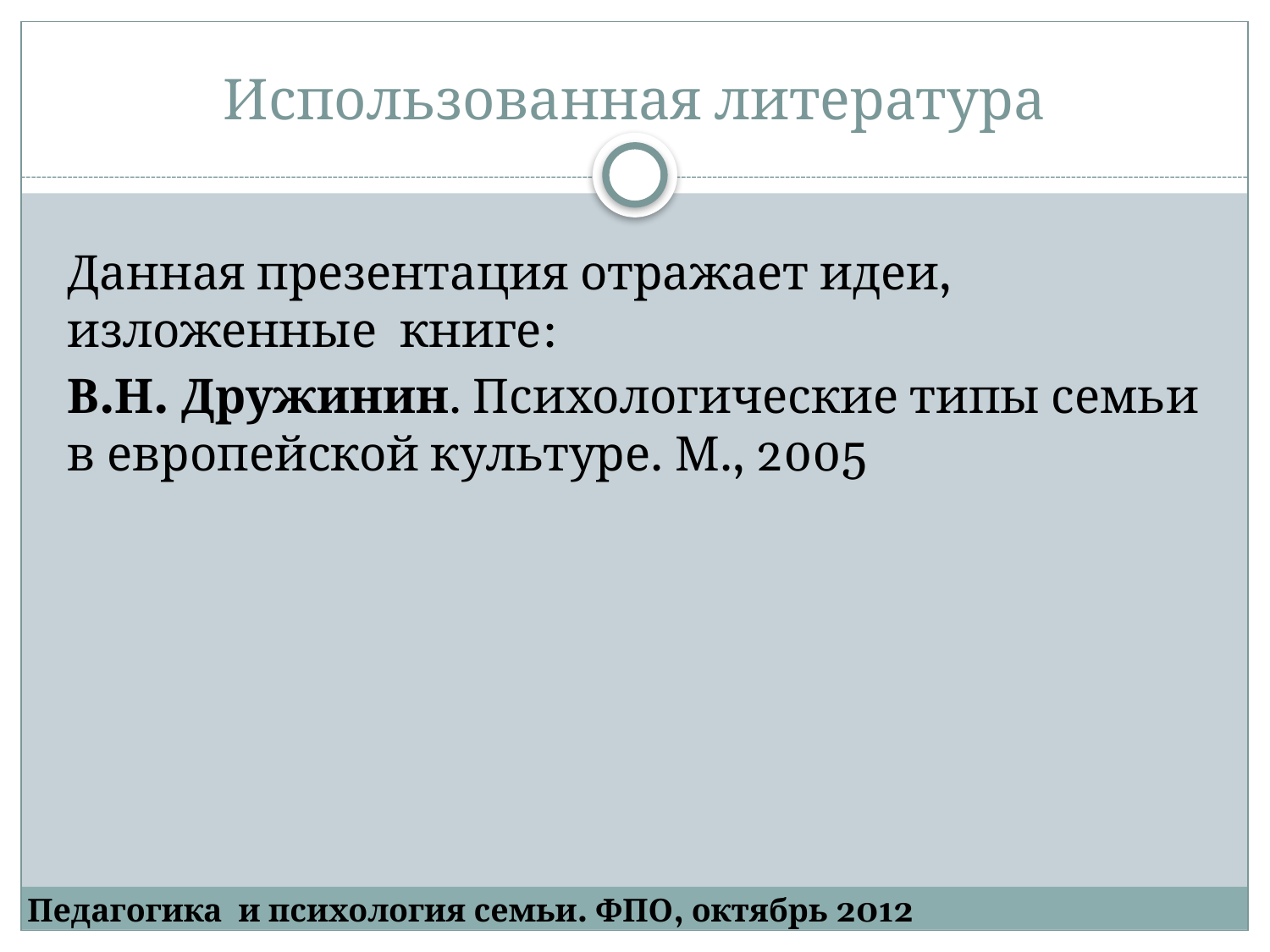

# Использованная литература
Данная презентация отражает идеи, изложенные  книге:
В.Н. Дружинин. Психологические типы семьи в европейской культуре. М., 2005

Педагогика  и психология семьи. ФПО, октябрь 2012